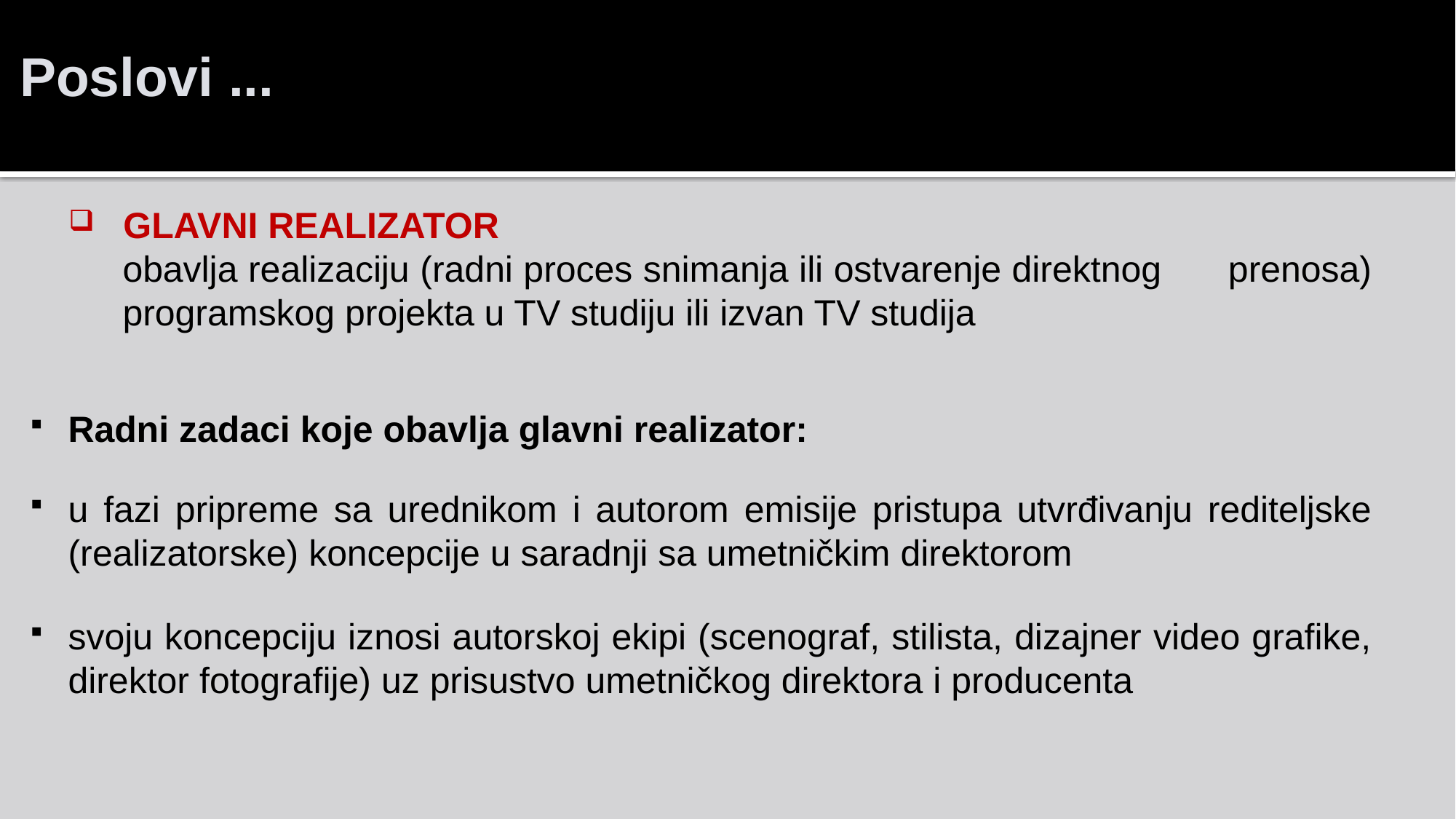

Poslovi ...
GLAVNI REALIZATOR
	obavlja realizaciju (radni proces snimanja ili ostvarenje direktnog  	 prenosa) programskog projekta u TV studiju ili izvan TV studija

Radni zadaci koje obavlja glavni realizator:

u fazi pripreme sa urednikom i autorom emisije pristupa utvrđivanju rediteljske (realizatorske) koncepcije u saradnji sa umetničkim direktorom

svoju koncepciju iznosi autorskoj ekipi (scenograf, stilista, dizajner video grafike, direktor fotografije) uz prisustvo umetničkog direktora i producenta